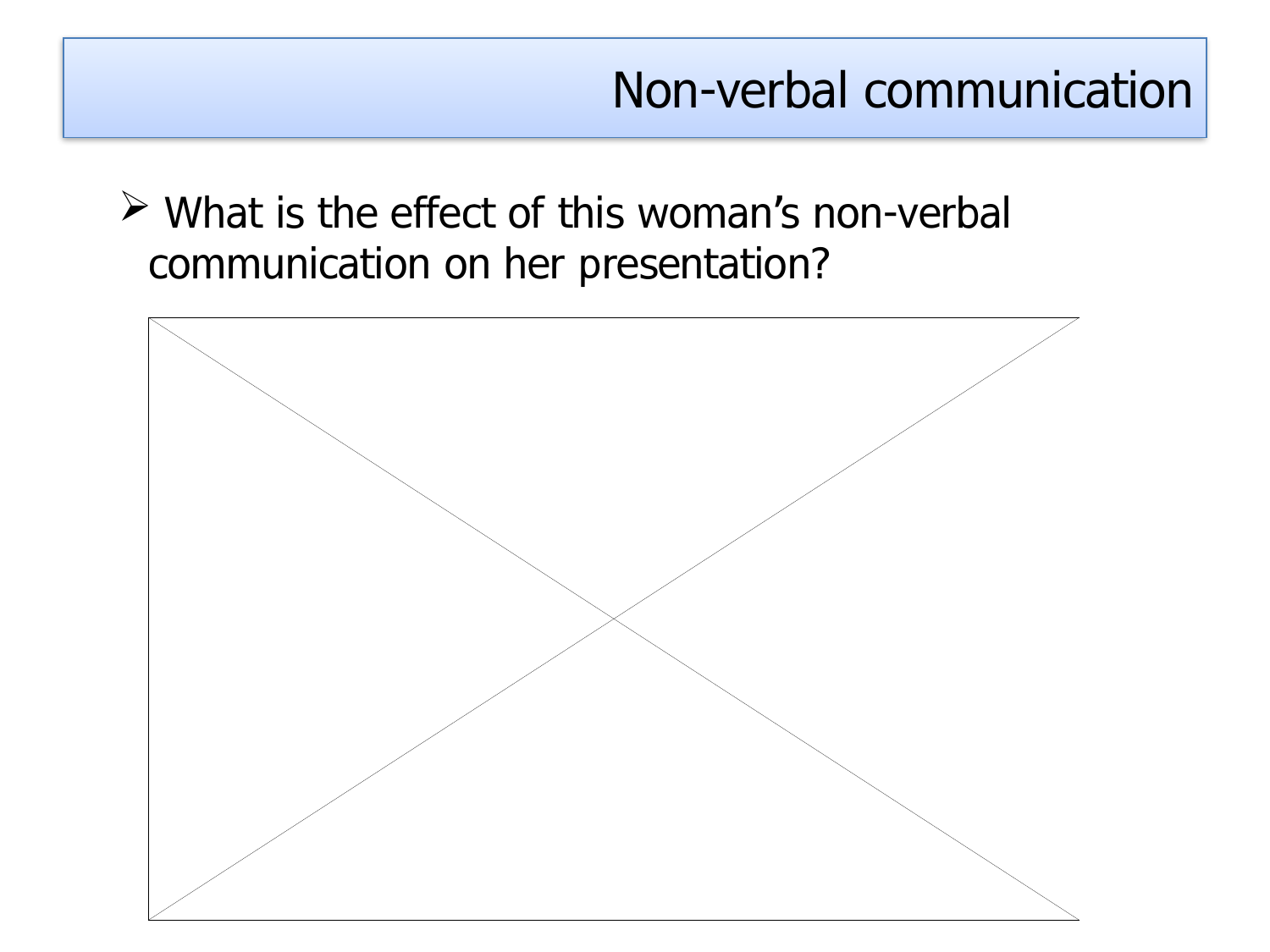

# Non-verbal communication
 What is the effect of this woman’s non-verbal 	communication on her presentation?